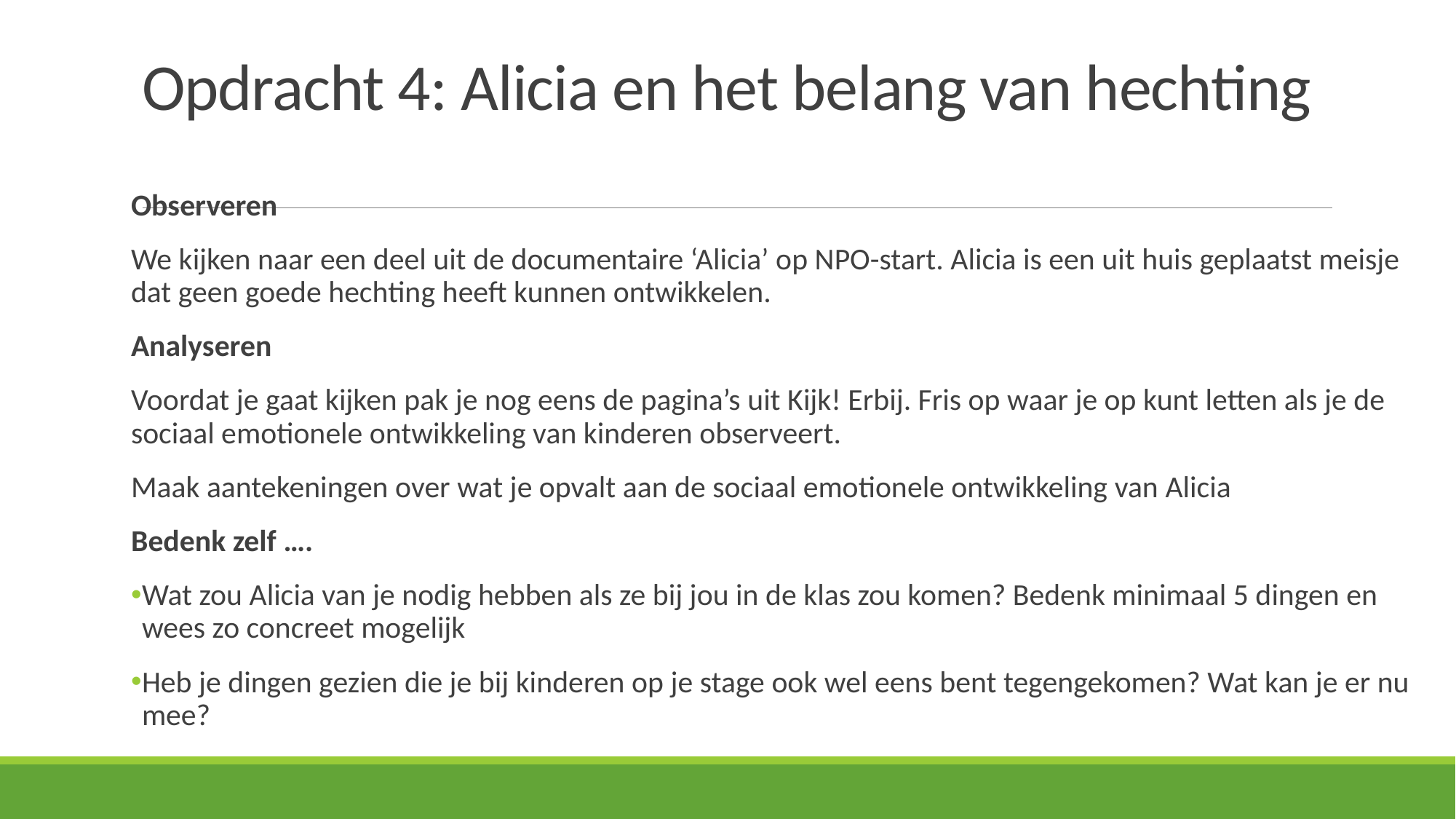

# Opdracht 4: Alicia en het belang van hechting
Observeren
We kijken naar een deel uit de documentaire ‘Alicia’ op NPO-start. Alicia is een uit huis geplaatst meisje dat geen goede hechting heeft kunnen ontwikkelen.
Analyseren
Voordat je gaat kijken pak je nog eens de pagina’s uit Kijk! Erbij. Fris op waar je op kunt letten als je de sociaal emotionele ontwikkeling van kinderen observeert.
Maak aantekeningen over wat je opvalt aan de sociaal emotionele ontwikkeling van Alicia
Bedenk zelf ….
Wat zou Alicia van je nodig hebben als ze bij jou in de klas zou komen? Bedenk minimaal 5 dingen en wees zo concreet mogelijk
Heb je dingen gezien die je bij kinderen op je stage ook wel eens bent tegengekomen? Wat kan je er nu mee?